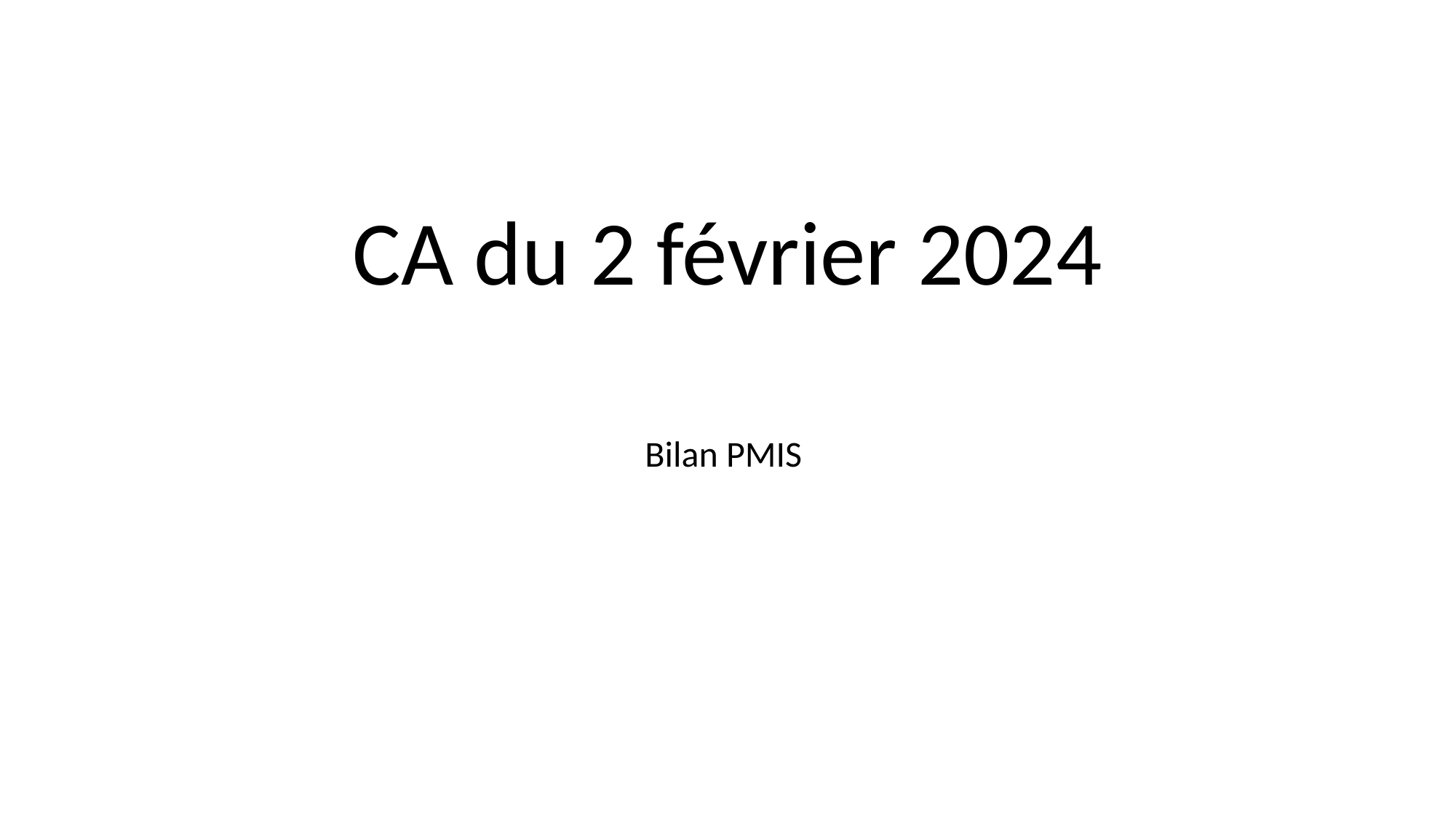

# CA du 2 février 2024
Bilan PMIS